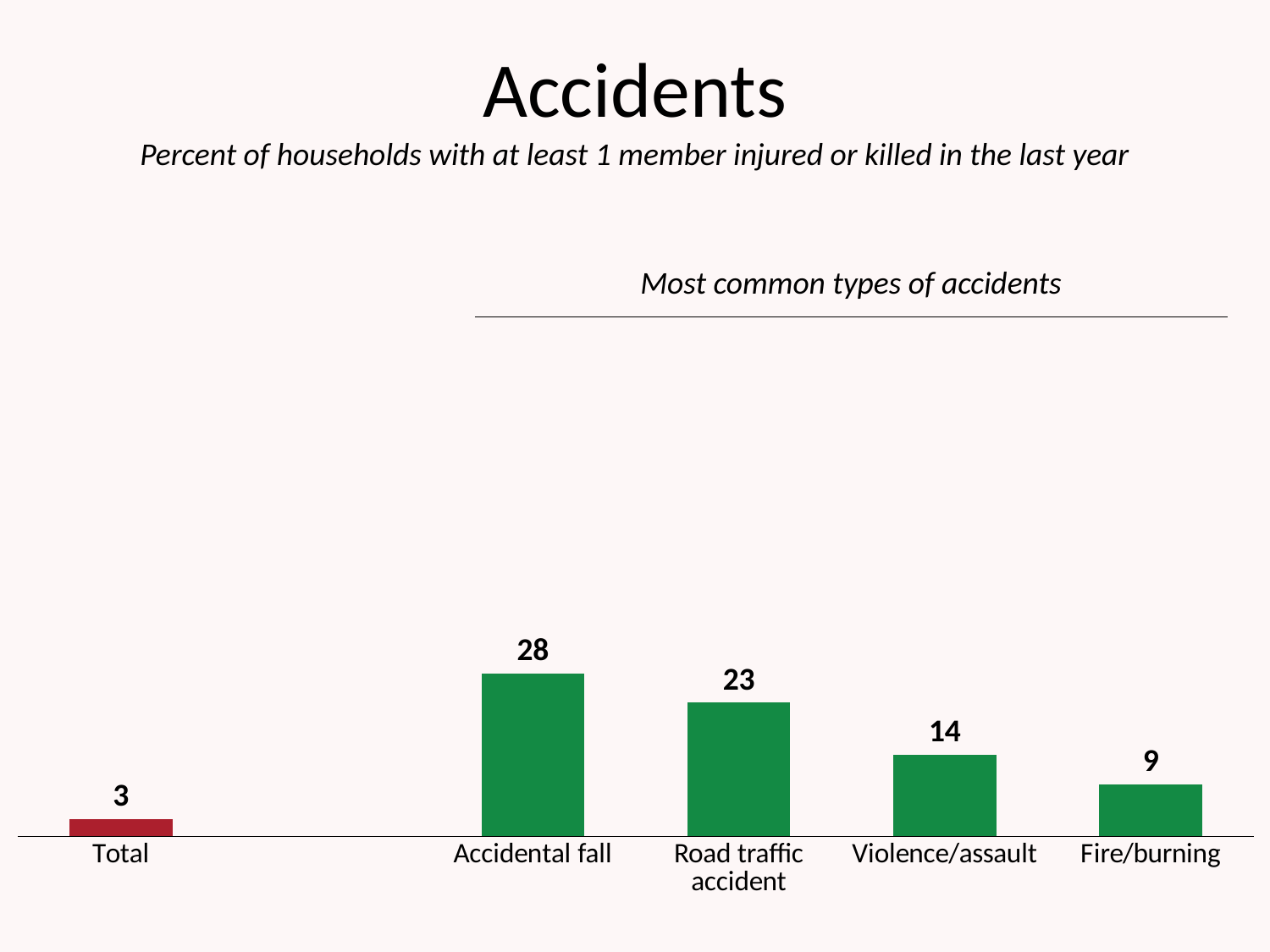

# Accidents
Percent of households with at least 1 member injured or killed in the last year

### Chart

| Category | Injuries |
|---|---|
| Total | 3.0 |
|  | None |
| Accidental fall | 28.0 |
| Road traffic accident | 23.0 |
| Violence/assault | 14.0 |
| Fire/burning | 9.0 |
Most common types of accidents